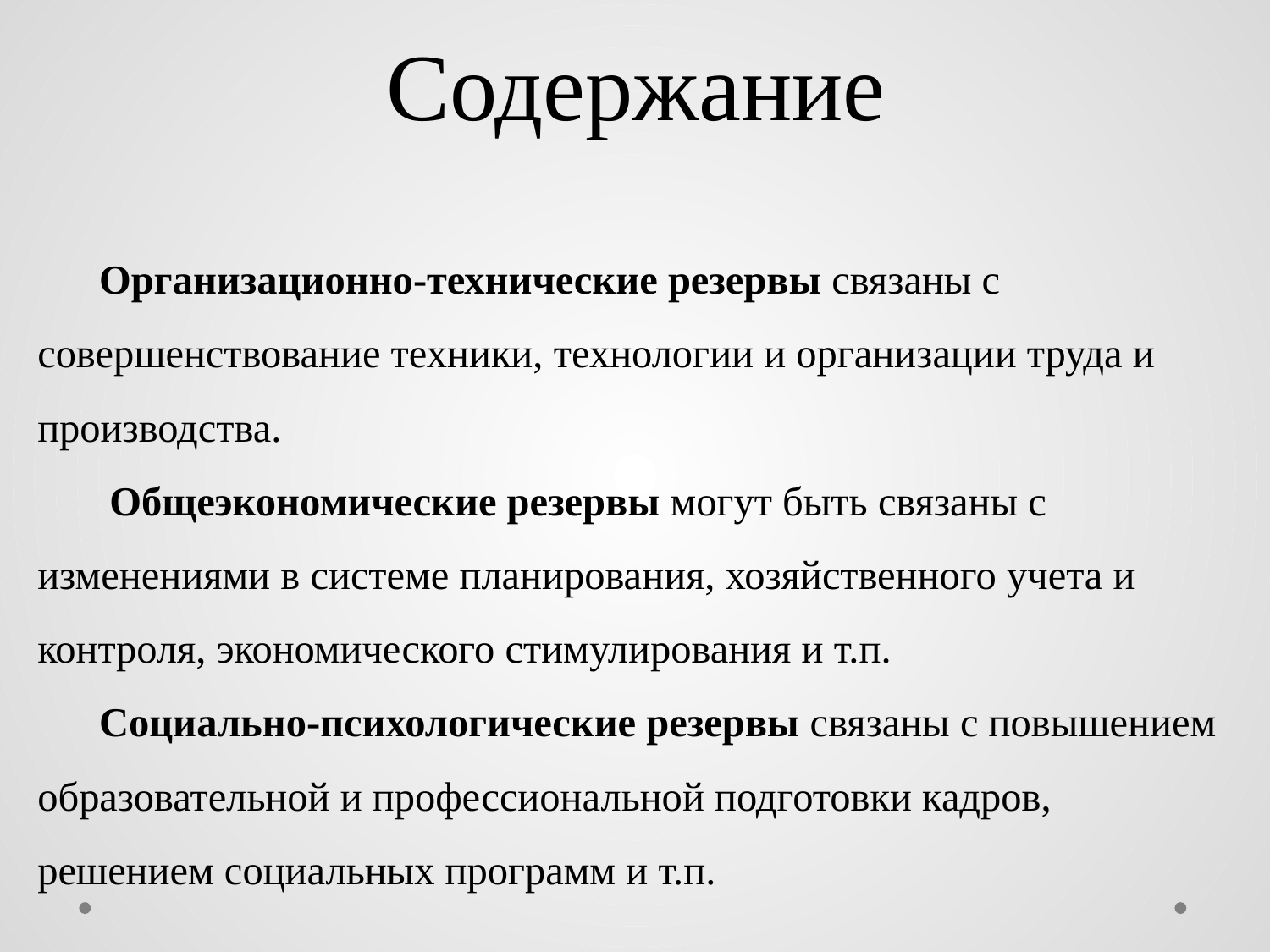

# Содержание
Организационно-технические резервы связаны с совершенствование техники, технологии и организации труда и производства.
 Общеэкономические резервы могут быть связаны с изменениями в системе планирования, хозяйственного учета и контроля, экономического стимулирования и т.п.
Социально-психологические резервы связаны с повышением образовательной и профессиональной подготовки кадров, решением социальных программ и т.п.